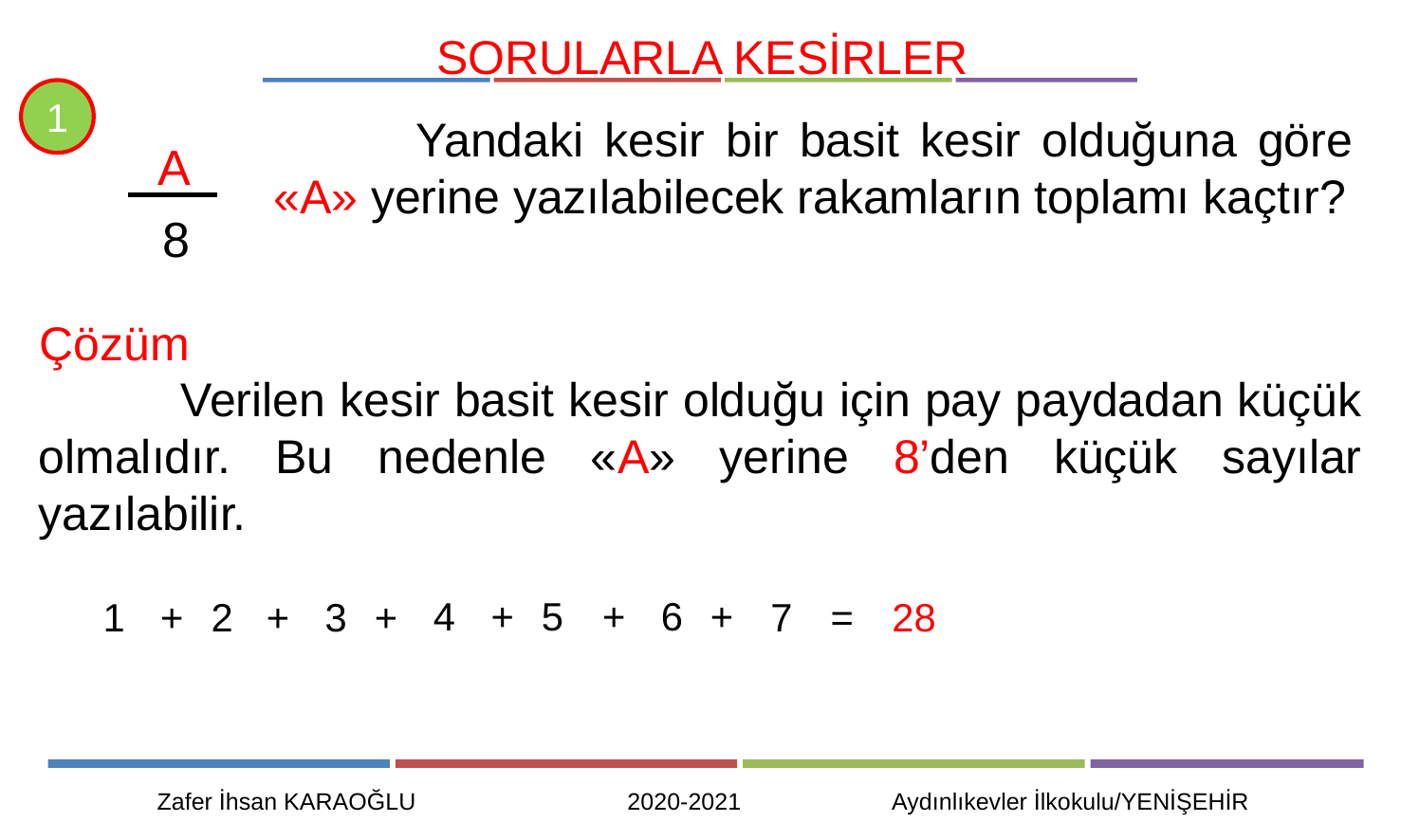

SORULARLA KESİRLER

1
	Yandaki kesir bir basit kesir olduğuna göre «A» yerine yazılabilecek rakamların toplamı kaçtır?
A

8
Çözüm
	Verilen kesir basit kesir olduğu için pay paydadan küçük olmalıdır. Bu nedenle «A» yerine 8’den küçük sayılar yazılabilir.
4
+
5
+
6
+
1
+
2
+
3
+
7
=
28

Zafer İhsan KARAOĞLU                                2020-2021                       Aydınlıkevler İlkokulu/YENİŞEHİR